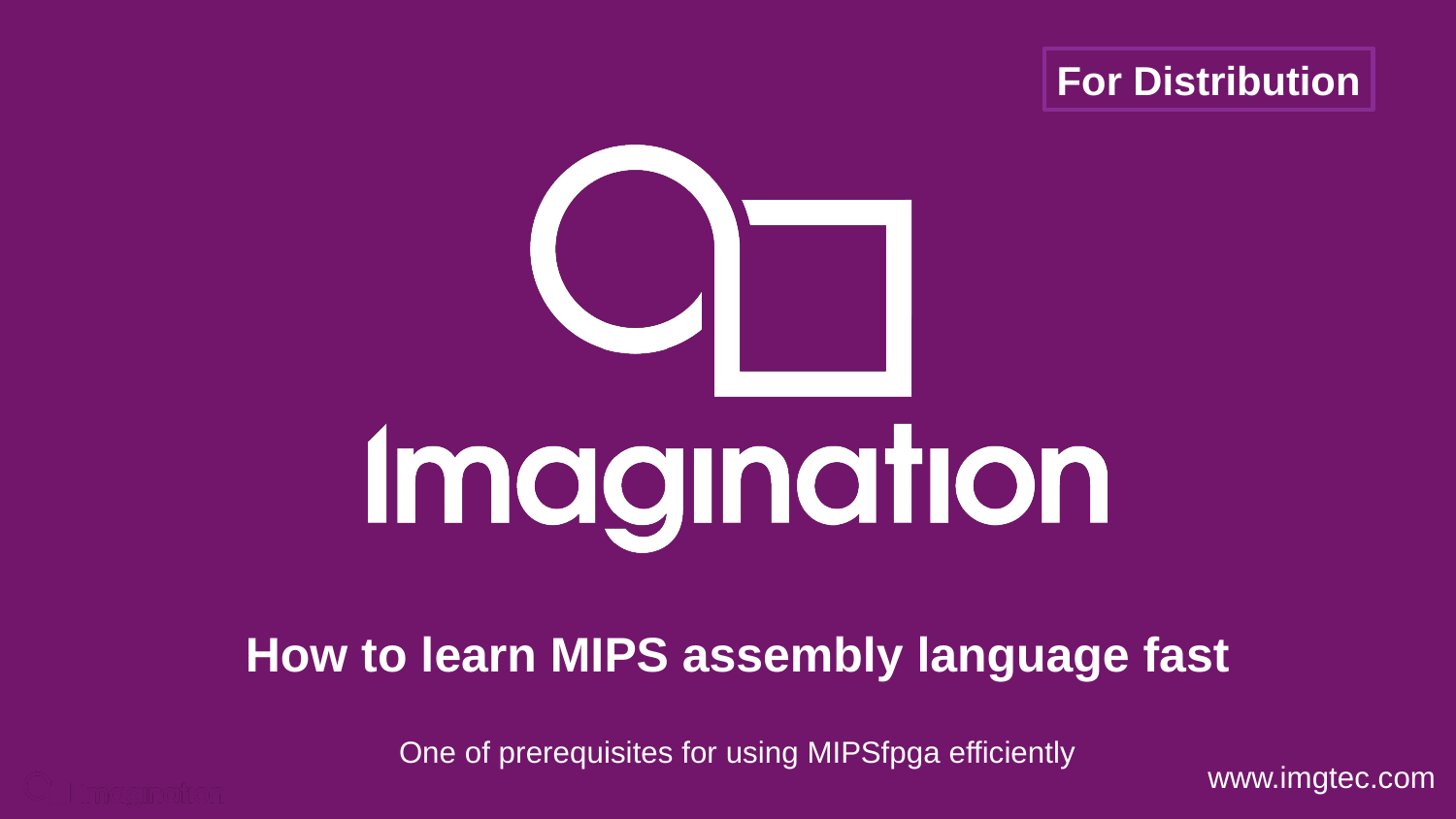

# How to learn MIPS assembly language fast
One of prerequisites for using MIPSfpga efficiently